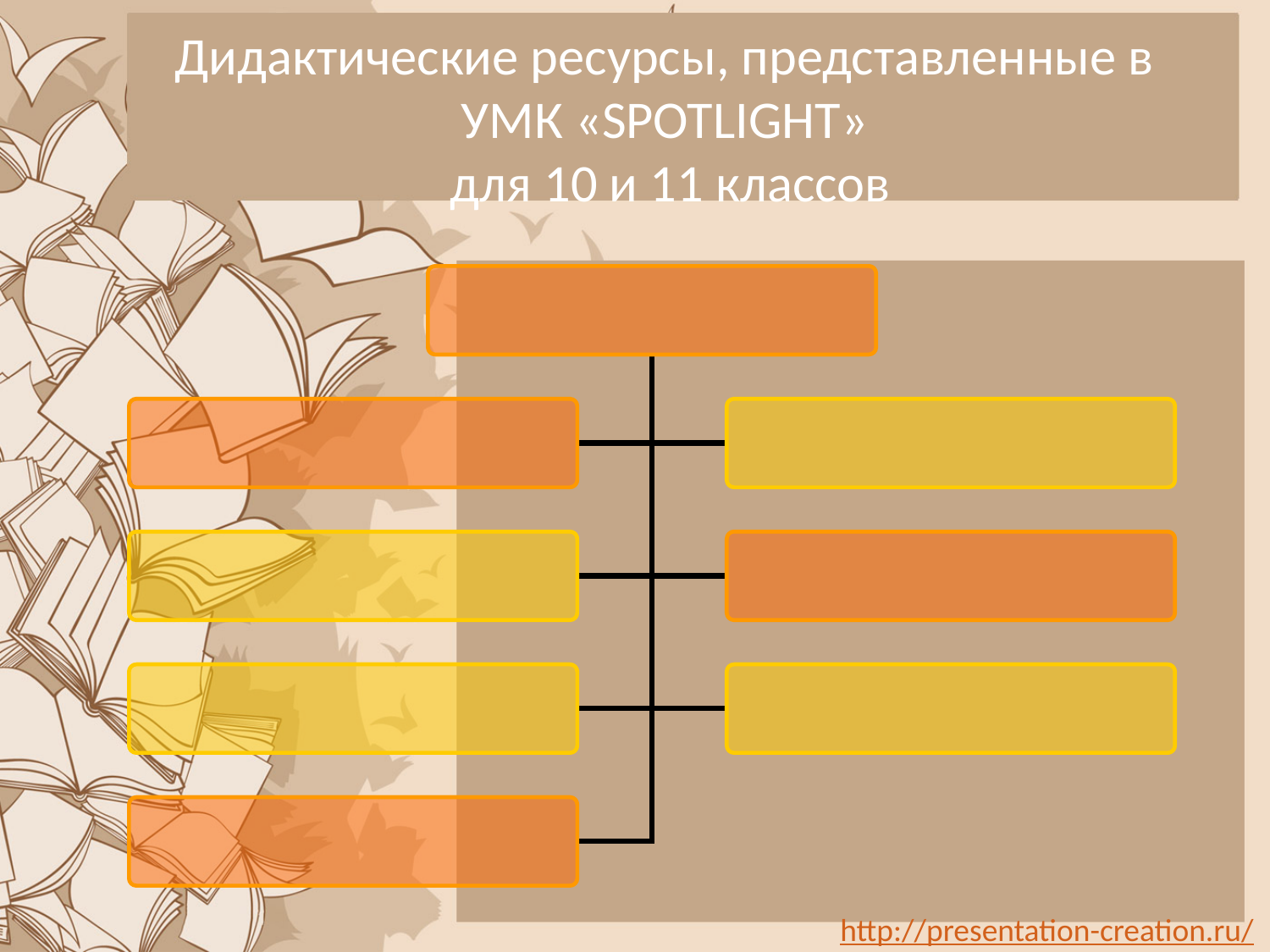

Дидактические ресурсы, представленные в
УМК «SPOTLIGHT»
для 10 и 11 классов